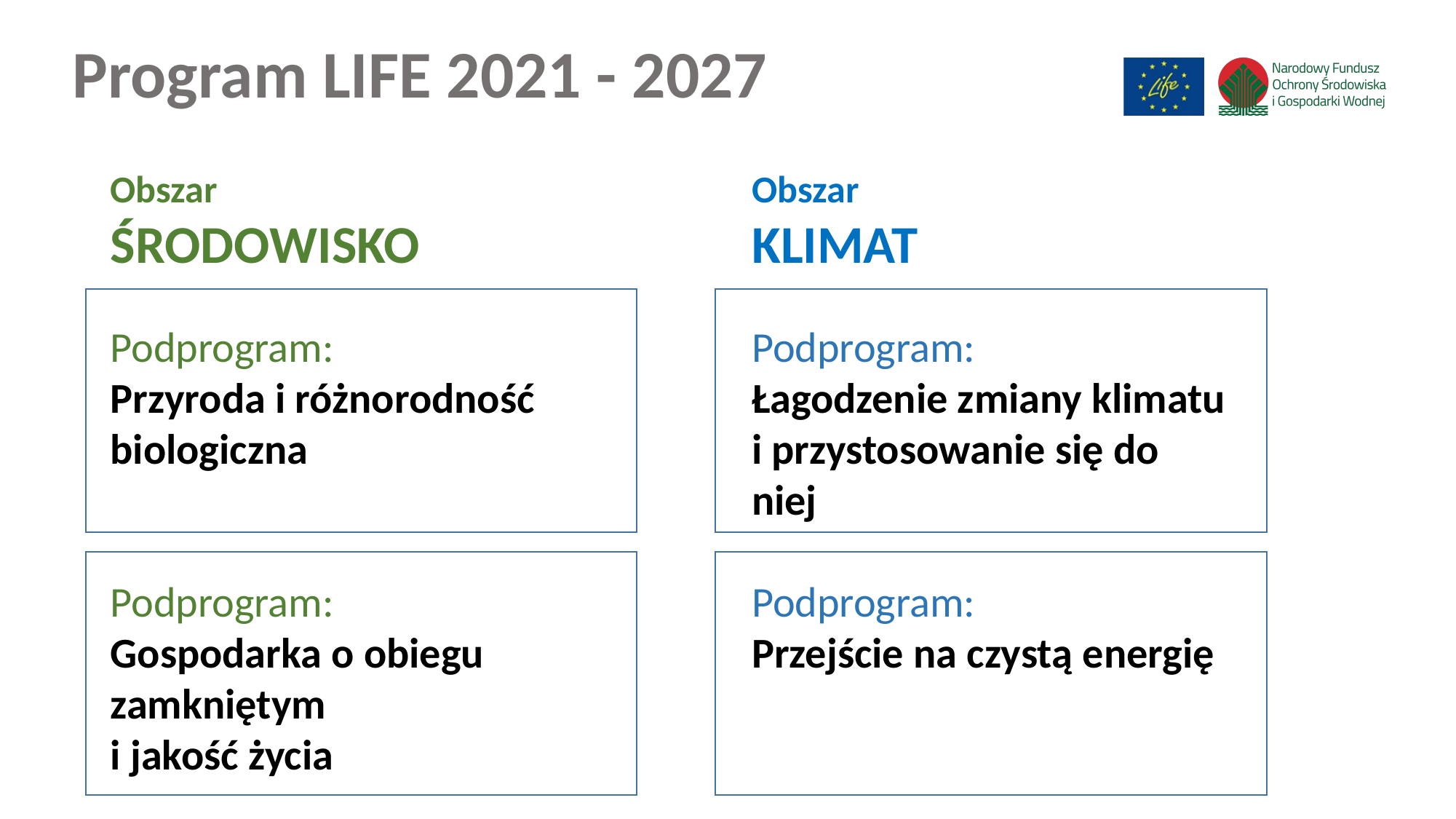

Program LIFE 2021 - 2027
Obszar
ŚRODOWISKO

Podprogram:
Przyroda i różnorodność biologiczna

Podprogram:
Gospodarka o obiegu zamkniętym
i jakość życia
Obszar
KLIMAT

Podprogram:
Łagodzenie zmiany klimatu i przystosowanie się do niej

Podprogram:
Przejście na czystą energię